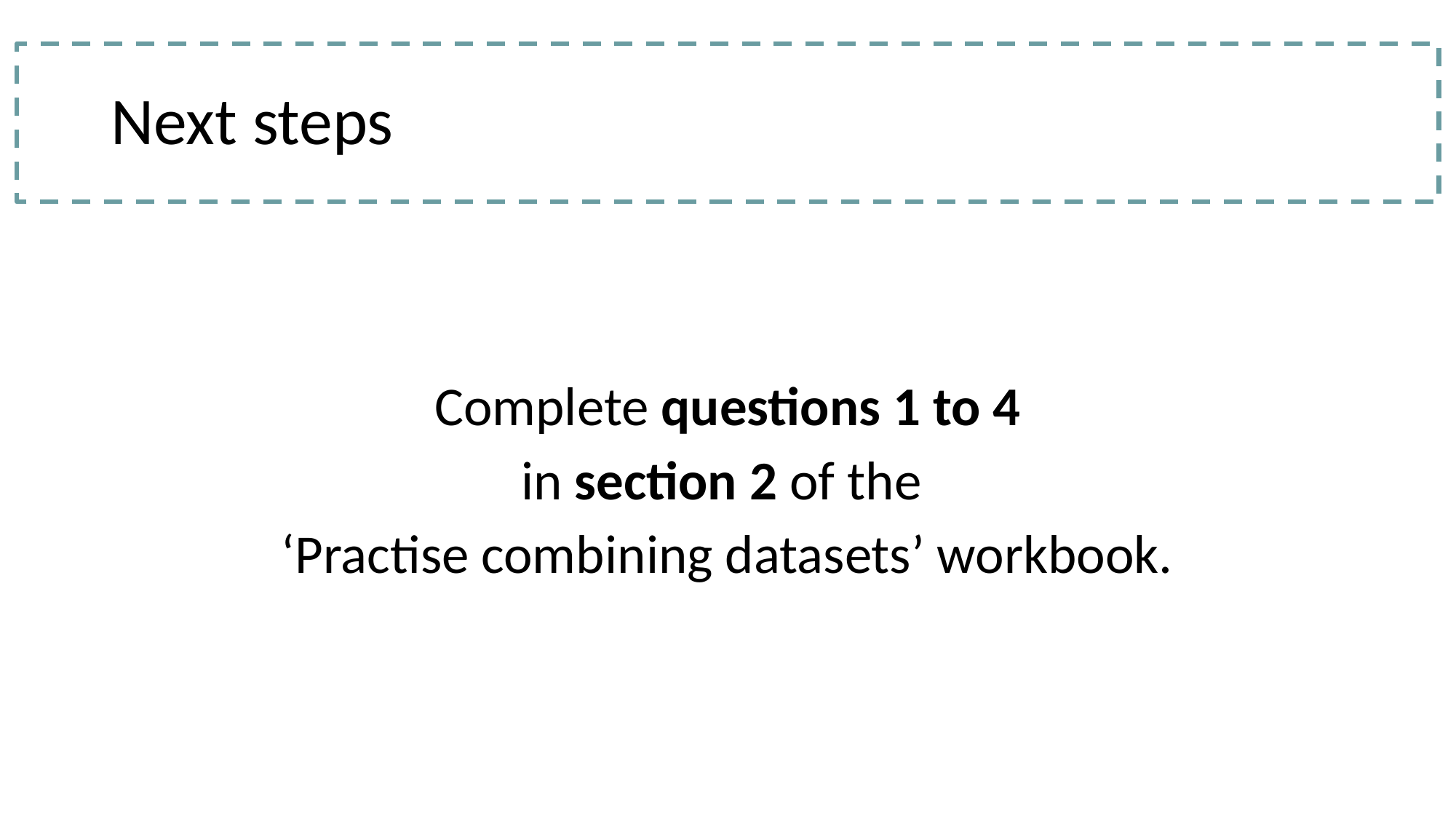

# Next steps

Complete questions 1 to 4
in section 2 of the
‘Practise combining datasets’ workbook.